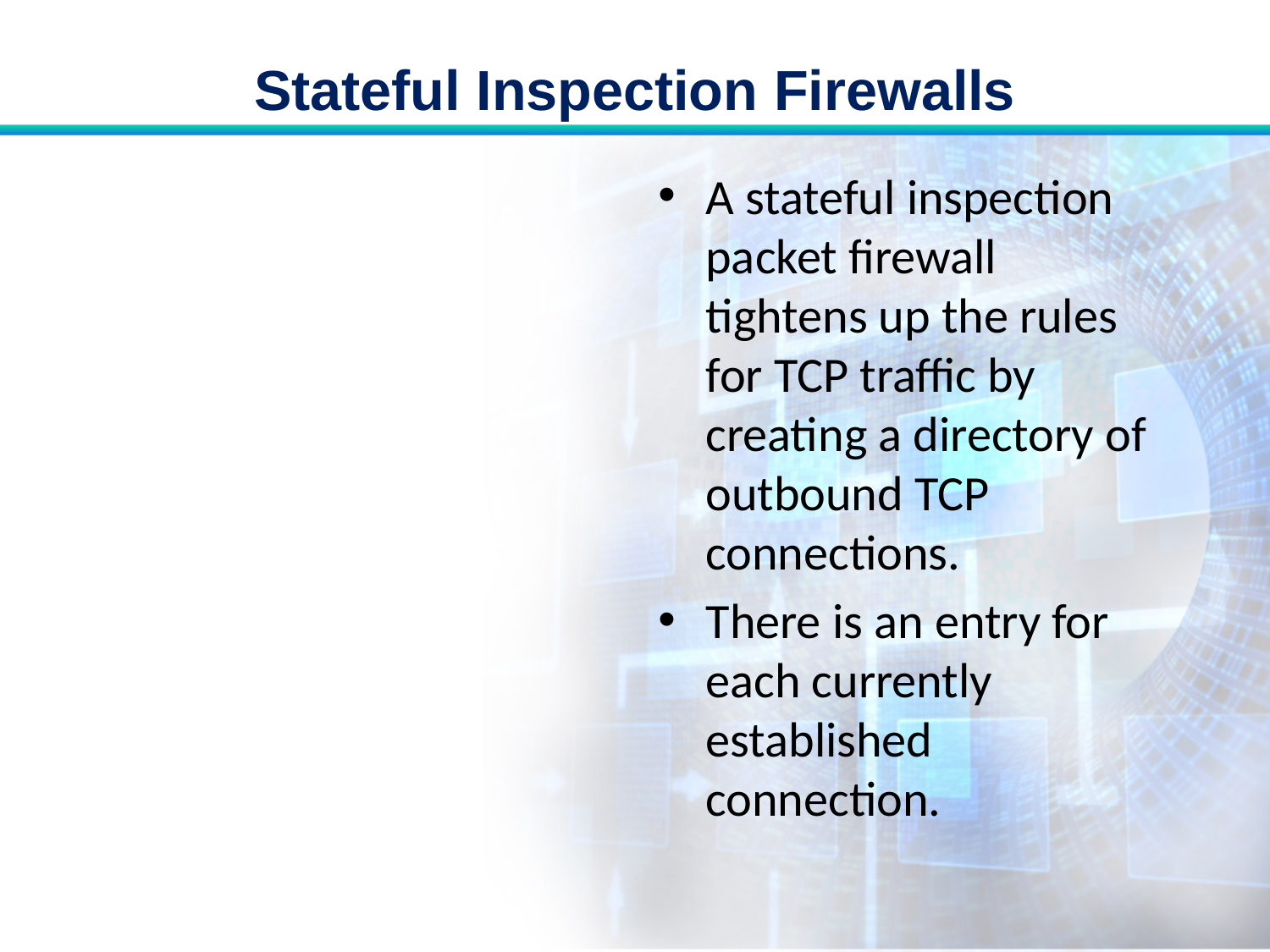

# Stateful Inspection Firewalls
A stateful inspection packet firewall tightens up the rules for TCP traffic by creating a directory of outbound TCP connections.
There is an entry for each currently established connection.